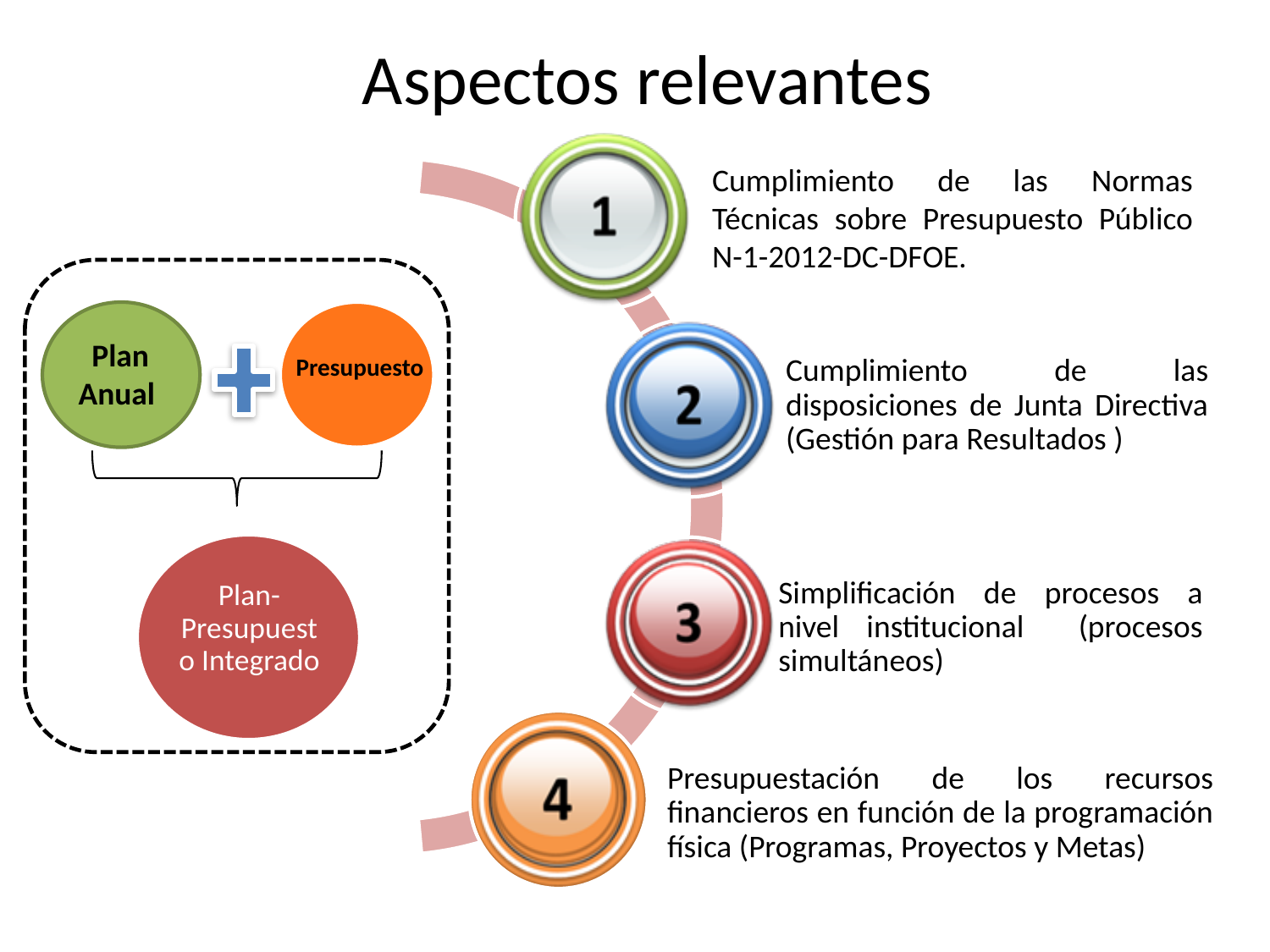

Aspectos relevantes

Cumplimiento de las disposiciones de Junta Directiva (Gestión para Resultados )
Cumplimiento de las Normas Técnicas sobre Presupuesto Público N-1-2012-DC-DFOE.
Simplificación de procesos a nivel institucional  (procesos simultáneos)

Presupuesto
Plan Anual

Plan-Presupuesto Integrado

Presupuestación de los recursos financieros en función de la programación física (Programas, Proyectos y Metas)